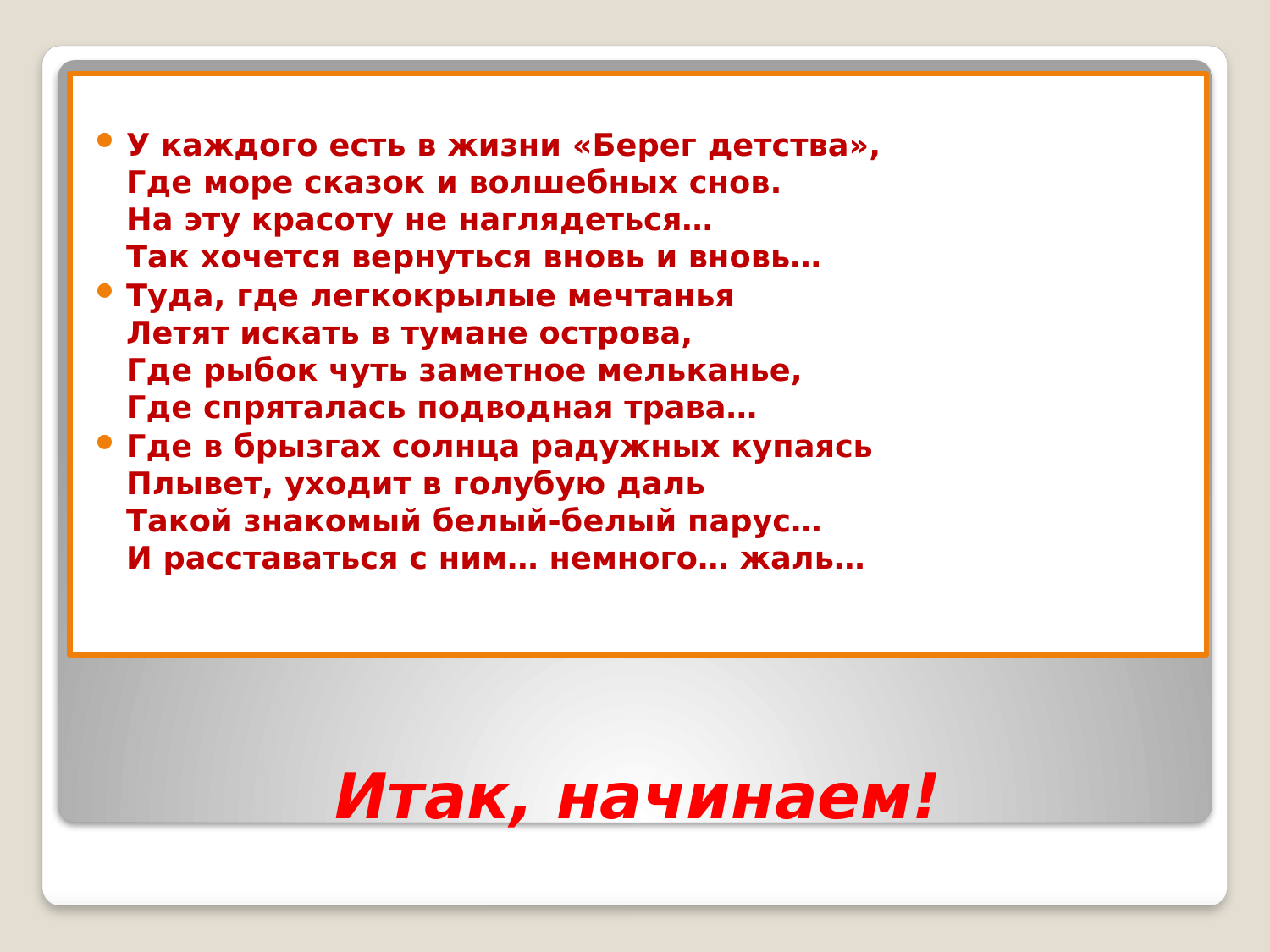

У каждого есть в жизни «Берег детства»,
Где море сказок и волшебных снов.
На эту красоту не наглядеться…
Так хочется вернуться вновь и вновь…
Туда, где легкокрылые мечтанья
Летят искать в тумане острова,
Где рыбок чуть заметное мельканье,
Где спряталась подводная трава…
Где в брызгах солнца радужных купаясь
Плывет, уходит в голубую даль
Такой знакомый белый-белый парус…
И расставаться с ним… немного… жаль…

# Итак, начинаем!